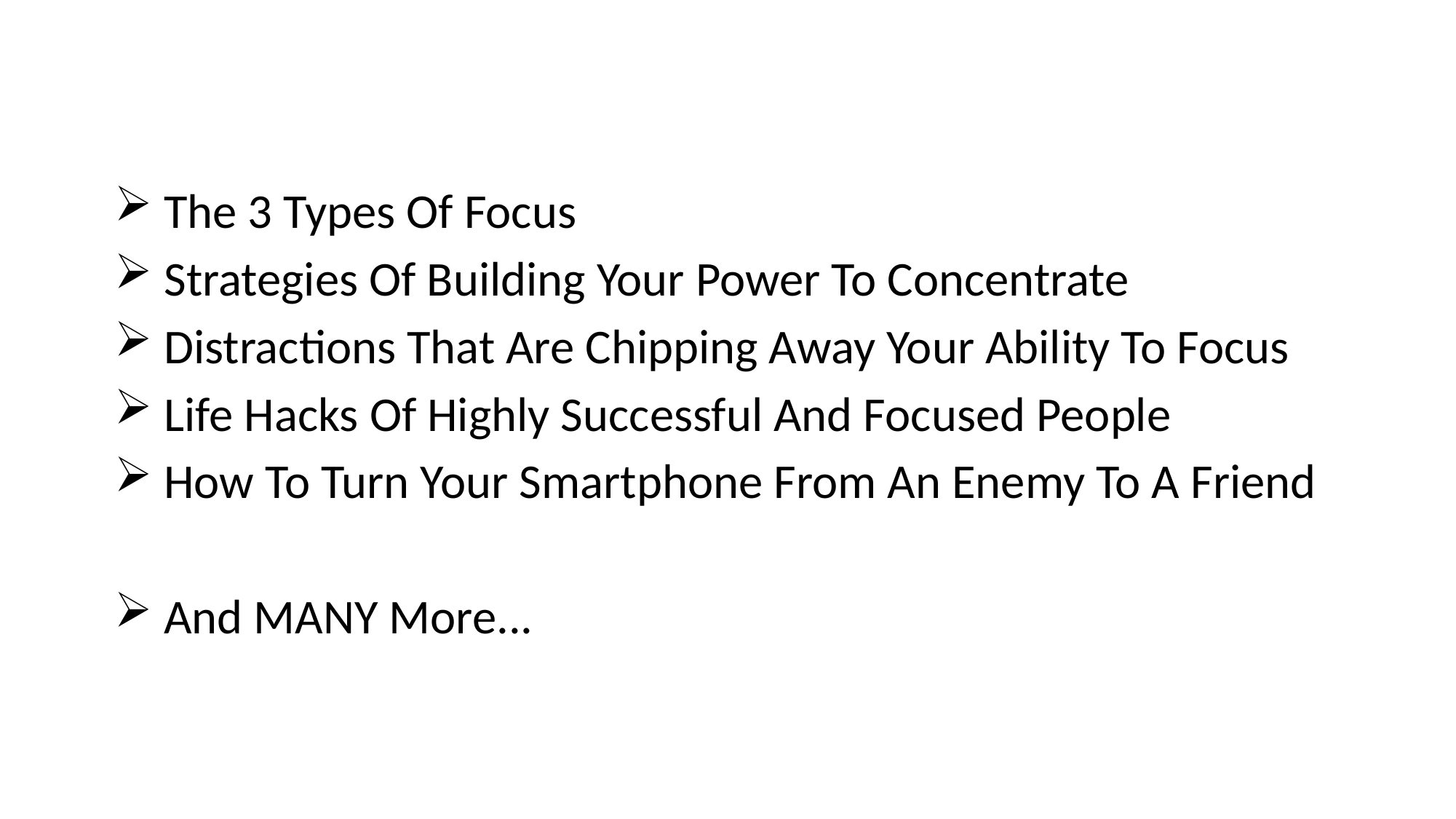

The 3 Types Of Focus
 Strategies Of Building Your Power To Concentrate
 Distractions That Are Chipping Away Your Ability To Focus
 Life Hacks Of Highly Successful And Focused People
 How To Turn Your Smartphone From An Enemy To A Friend

 And MANY More...